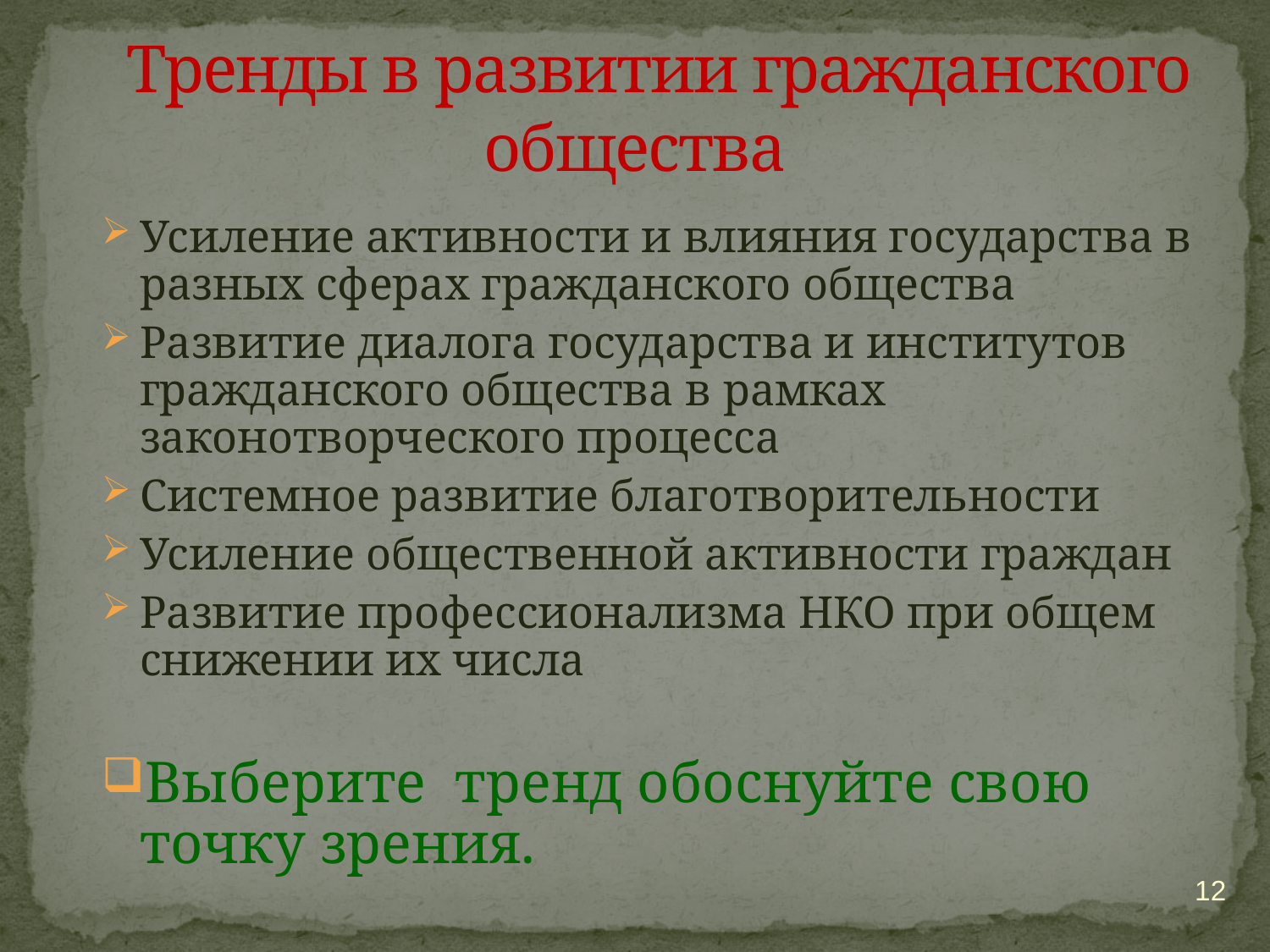

# Тренды в развитии гражданского общества
Усиление активности и влияния государства в разных сферах гражданского общества
Развитие диалога государства и институтов гражданского общества в рамках законотворческого процесса
Системное развитие благотворительности
Усиление общественной активности граждан
Развитие профессионализма НКО при общем снижении их числа

Выберите  тренд обоснуйте свою точку зрения.
12